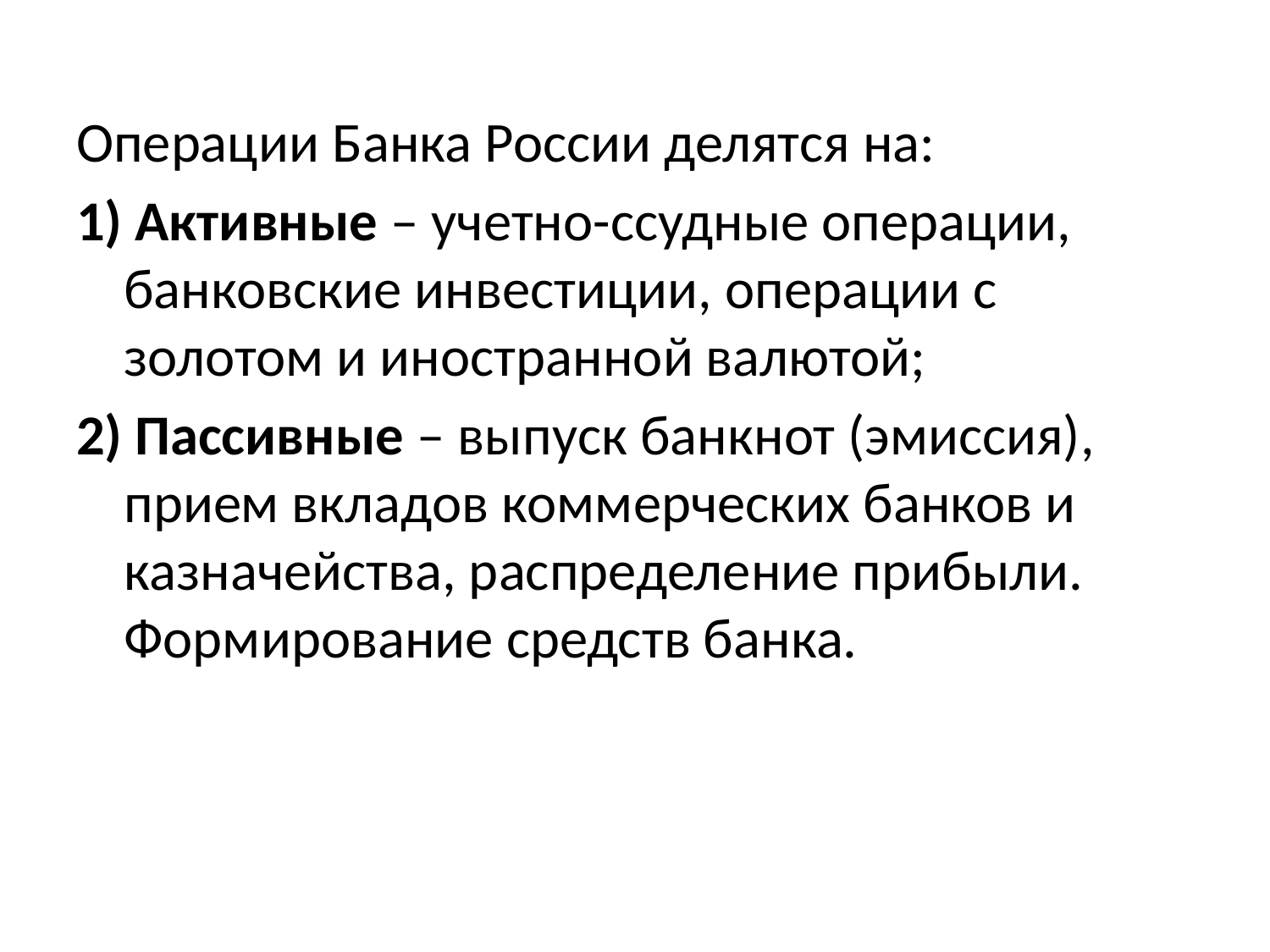

#
Операции Банка России делятся на:
1) Активные – учетно-ссудные операции, банковские инвестиции, операции с золотом и иностранной валютой;
2) Пассивные – выпуск банкнот (эмиссия), прием вкладов коммерческих банков и казначейства, распределение прибыли. Формирование средств банка.